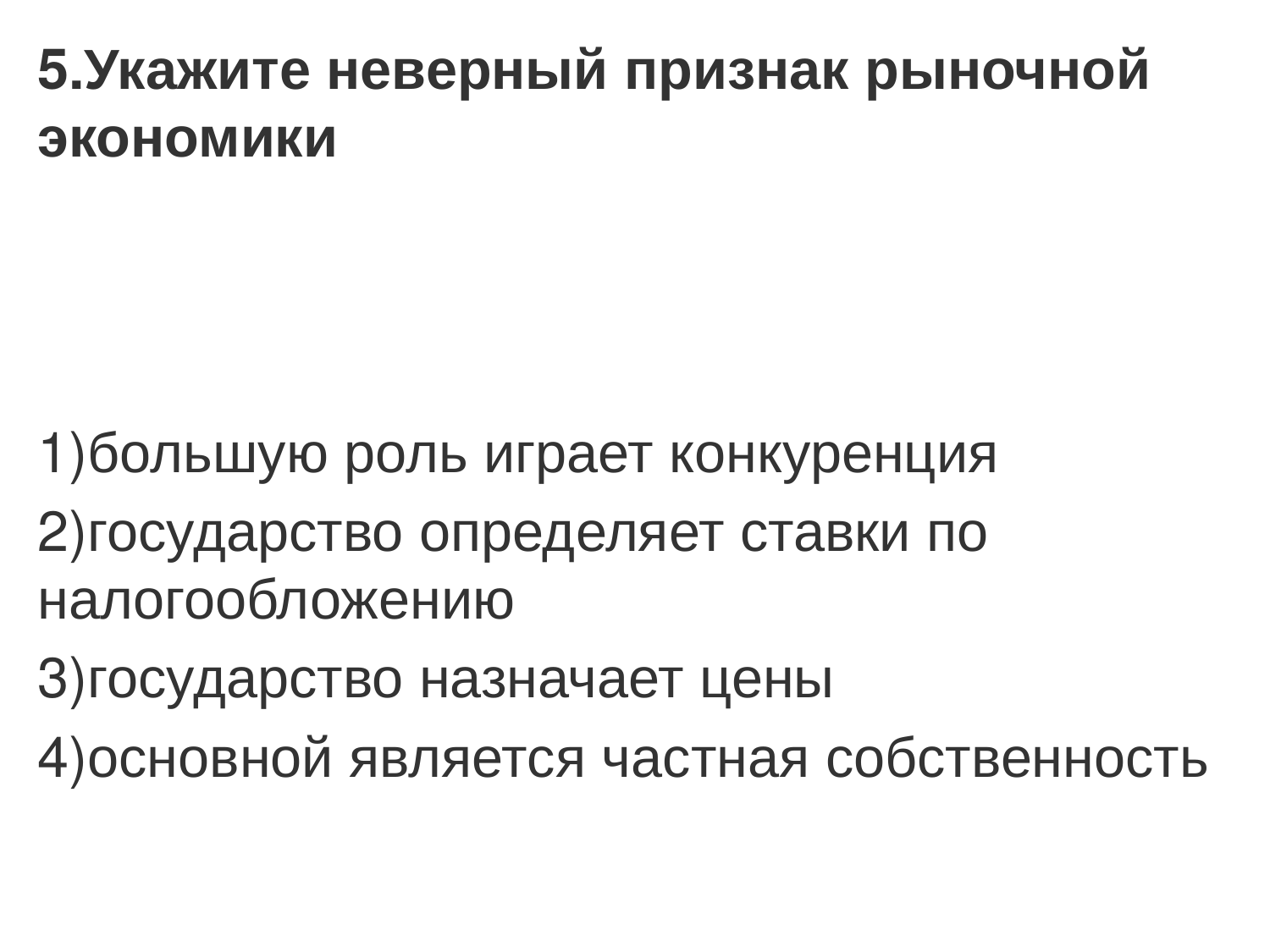

5.Укажите неверный признак рыночной экономики

1)большую роль играет конкуренция
2)государство определяет ставки по налогообложению
3)государство назначает цены
4)основной является частная собственность